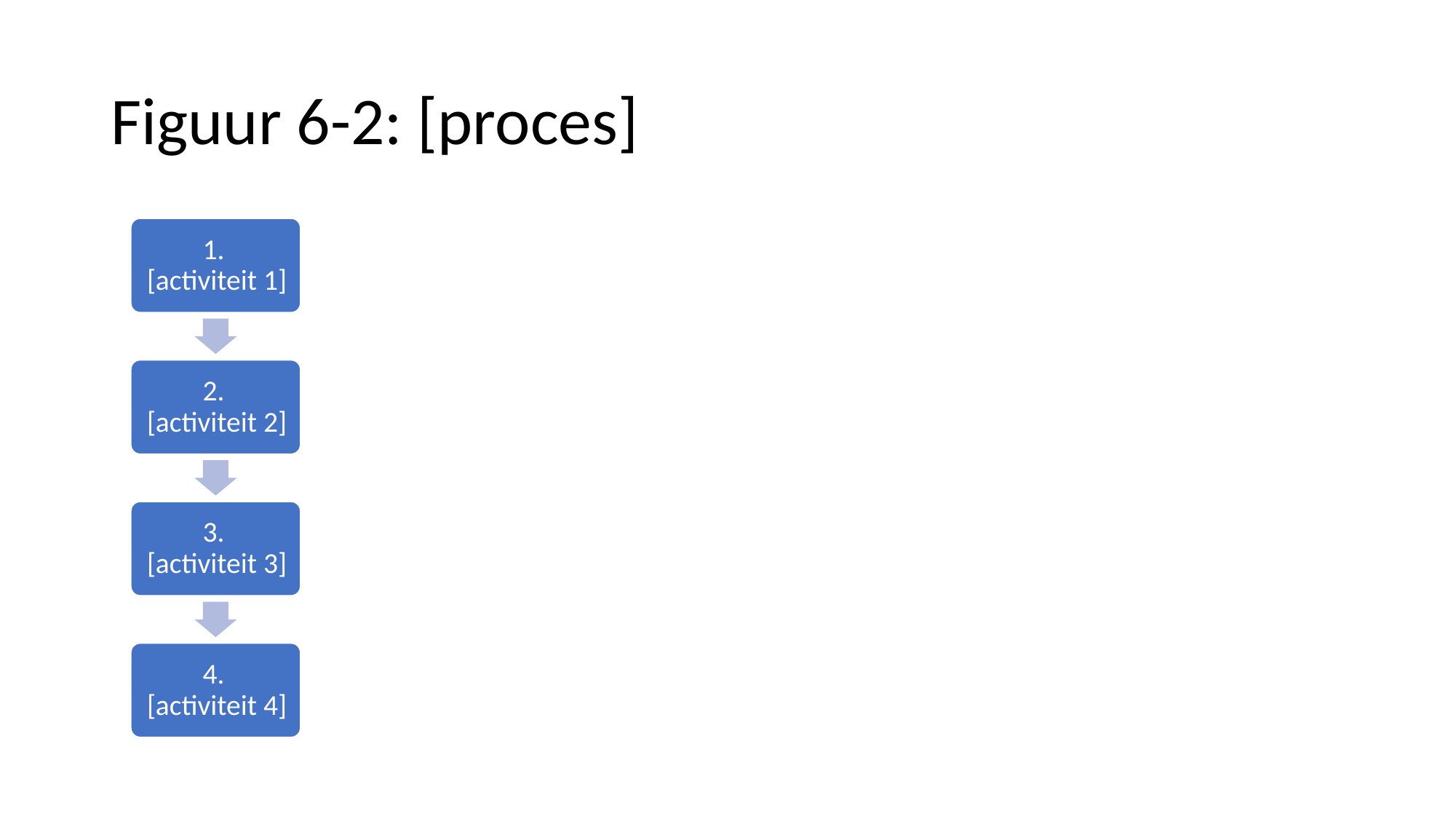

# Figuur 6-2: [proces]
1.
[activiteit 1]

2.
[activiteit 2]

3.
[activiteit 3]

4.
[activiteit 4]